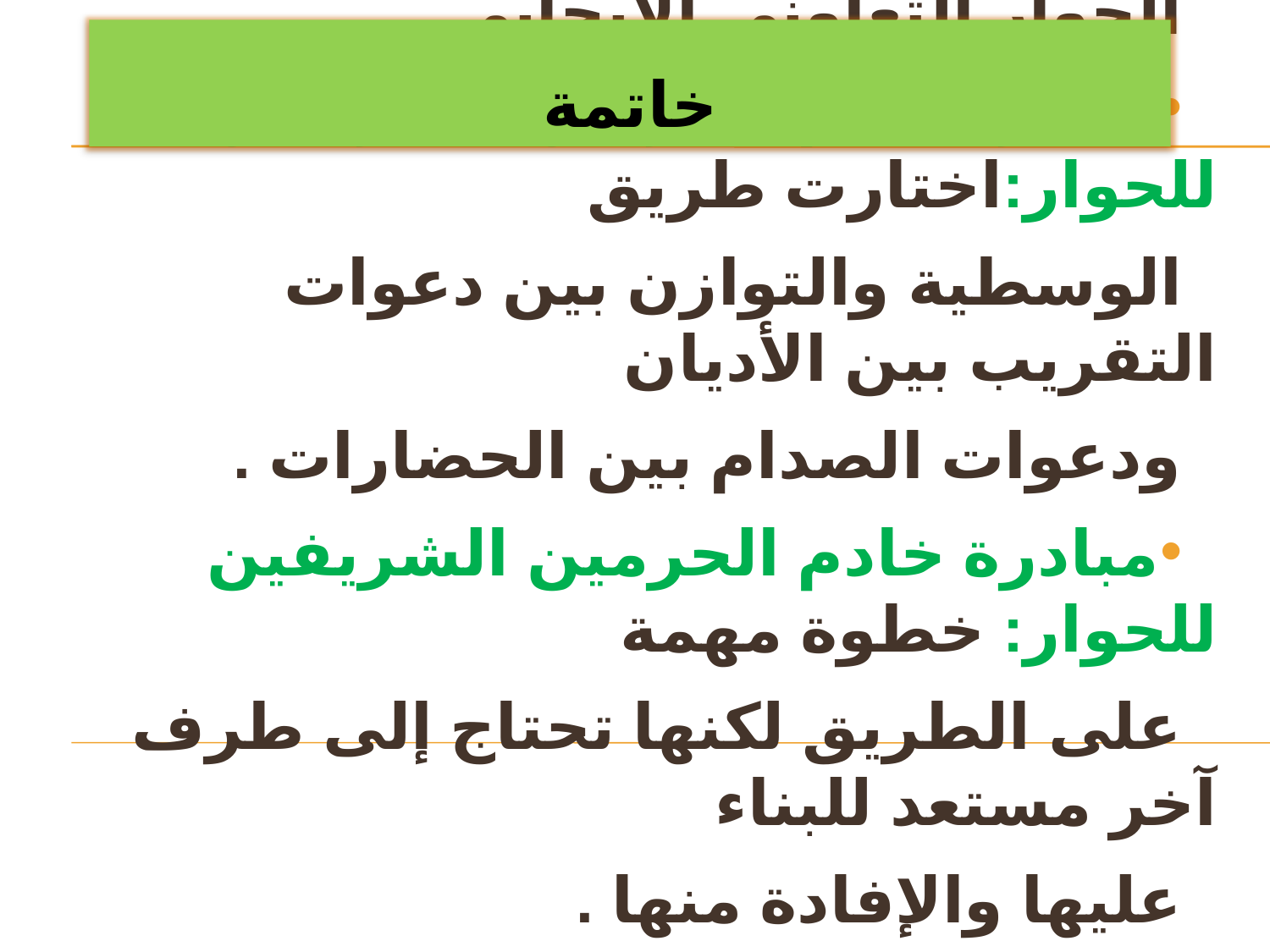

خاتمة
مبادرة خادم الحرمين الشريفين للحوار: أسست لثقافة
الحوار التعاوني الإيجابي
مبادرة خادم الحرمين الشريفين للحوار:اختارت طريق
الوسطية والتوازن بين دعوات التقريب بين الأديان
ودعوات الصدام بين الحضارات .
مبادرة خادم الحرمين الشريفين للحوار: خطوة مهمة
على الطريق لكنها تحتاج إلى طرف آخر مستعد للبناء
عليها والإفادة منها .